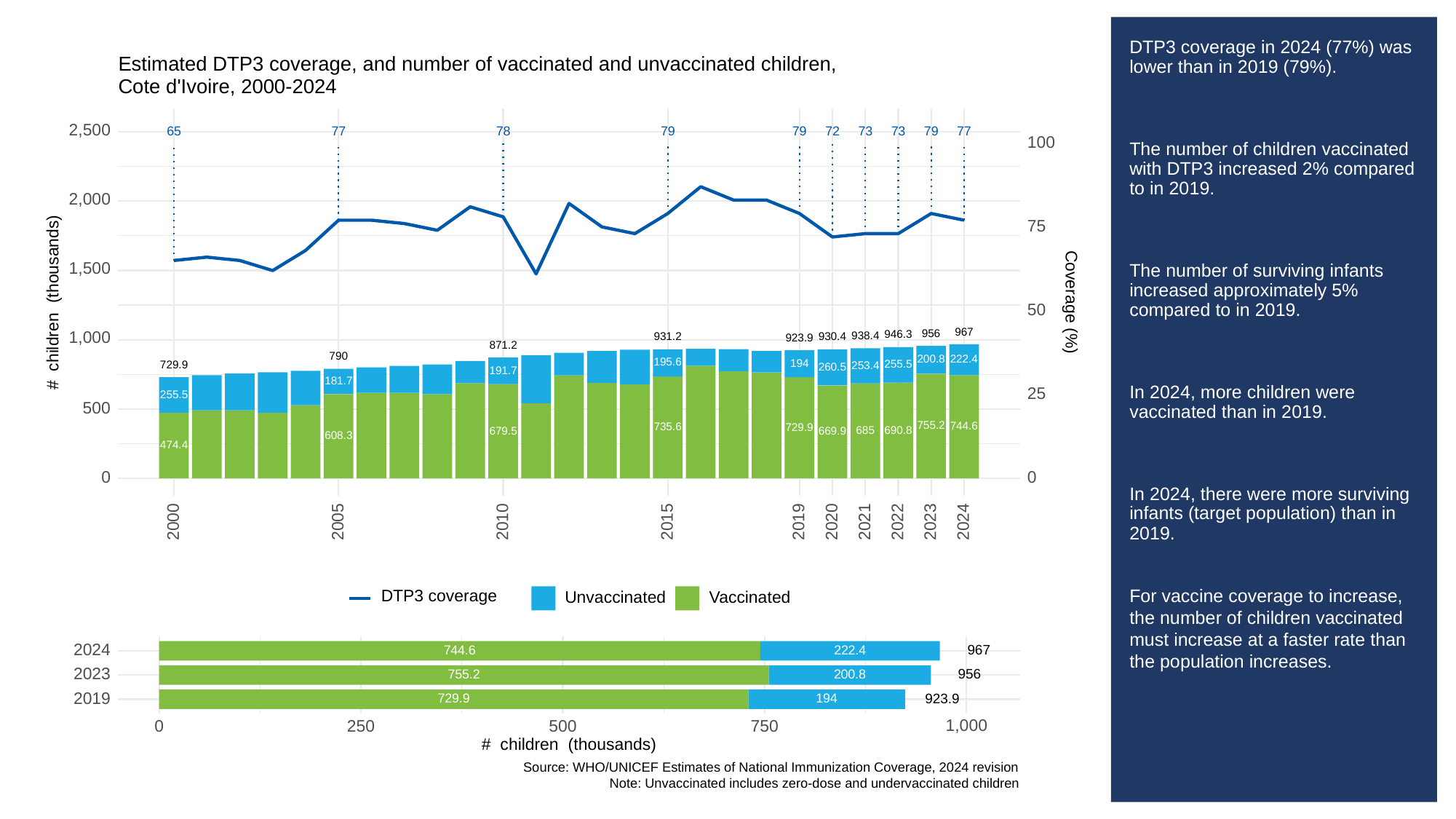

# DTP3 coverage in 2024 (77%) was lower than in 2019 (79%).

The number of children vaccinated with DTP3 increased 2% compared to in 2019.

The number of surviving infants increased approximately 5% compared to in 2019.

In 2024, more children were vaccinated than in 2019.

In 2024, there were more surviving infants (target population) than in 2019.

For vaccine coverage to increase, the number of children vaccinated must increase at a faster rate than the population increases.

Estimated DTP3 coverage, and number of vaccinated and unvaccinated children,
Cote d'Ivoire, 2000-2024

2,500
73
73
65
78
79
79
79
72
77
77

100

2,000

75

1,500

#  children  (thousands)
Coverage (%)
50

967
956
946.3
1,000
938.4
931.2
930.4
923.9

871.2

790

200.8
222.4

195.6
194
255.5

729.9
253.4
260.5

191.7

181.7

25
255.5

500

755.2
744.6
735.6
729.9
690.8
685
679.5
669.9
608.3
474.4

0
0

2023
2000
2005
2010
2015
2019
2020
2021
2022
2024

DTP3 coverage
Unvaccinated
Vaccinated

2024
967
744.6
222.4

2023
956
755.2
200.8

2019
923.9
729.9
194

1,000
0
250
500
750
#  children  (thousands)
Source: WHO/UNICEF Estimates of National Immunization Coverage, 2024 revision
Note: Unvaccinated includes zero-dose and undervaccinated children